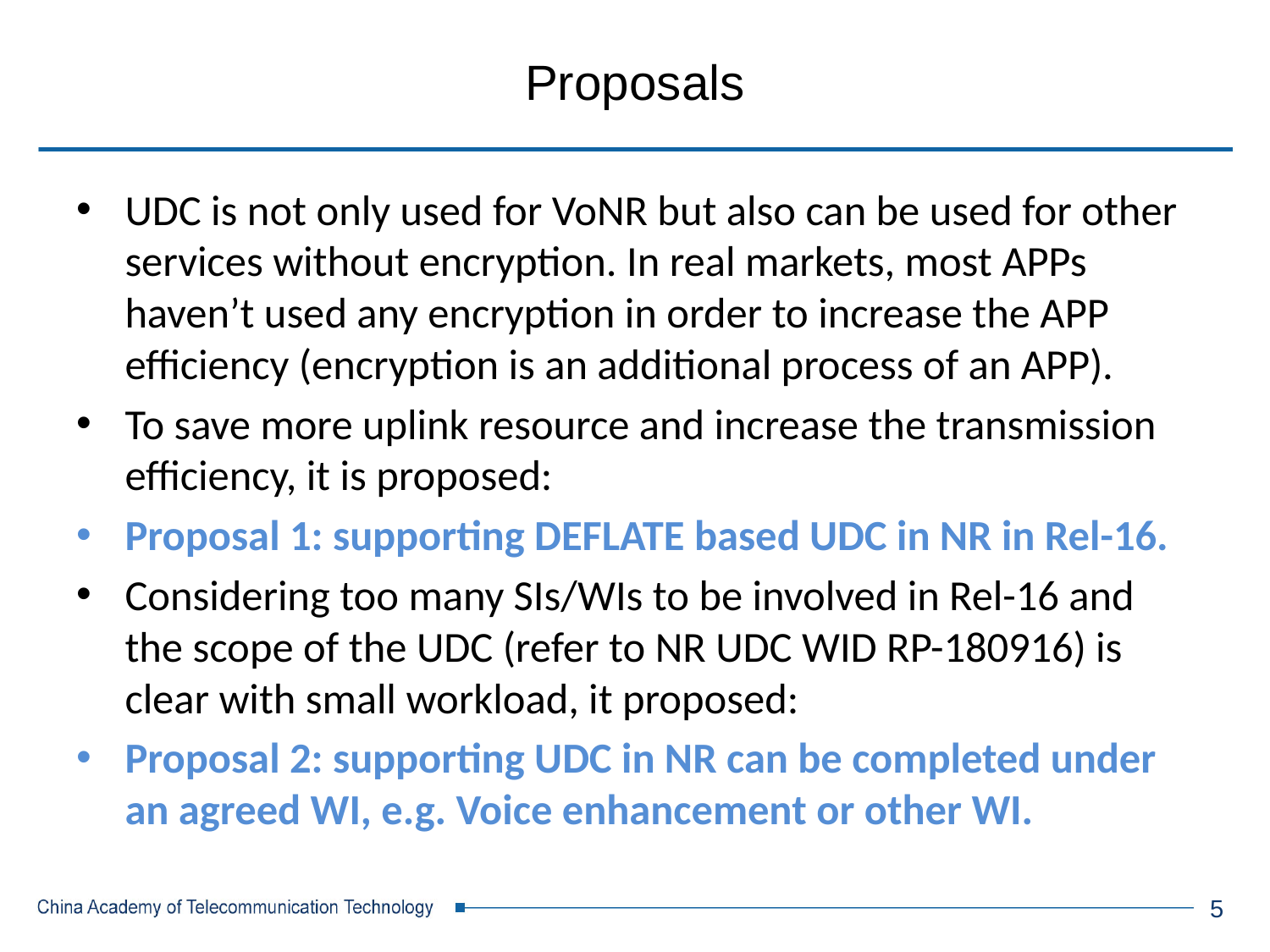

# Proposals
UDC is not only used for VoNR but also can be used for other services without encryption. In real markets, most APPs haven’t used any encryption in order to increase the APP efficiency (encryption is an additional process of an APP).
To save more uplink resource and increase the transmission efficiency, it is proposed:
Proposal 1: supporting DEFLATE based UDC in NR in Rel-16.
Considering too many SIs/WIs to be involved in Rel-16 and the scope of the UDC (refer to NR UDC WID RP-180916) is clear with small workload, it proposed:
Proposal 2: supporting UDC in NR can be completed under an agreed WI, e.g. Voice enhancement or other WI.
5